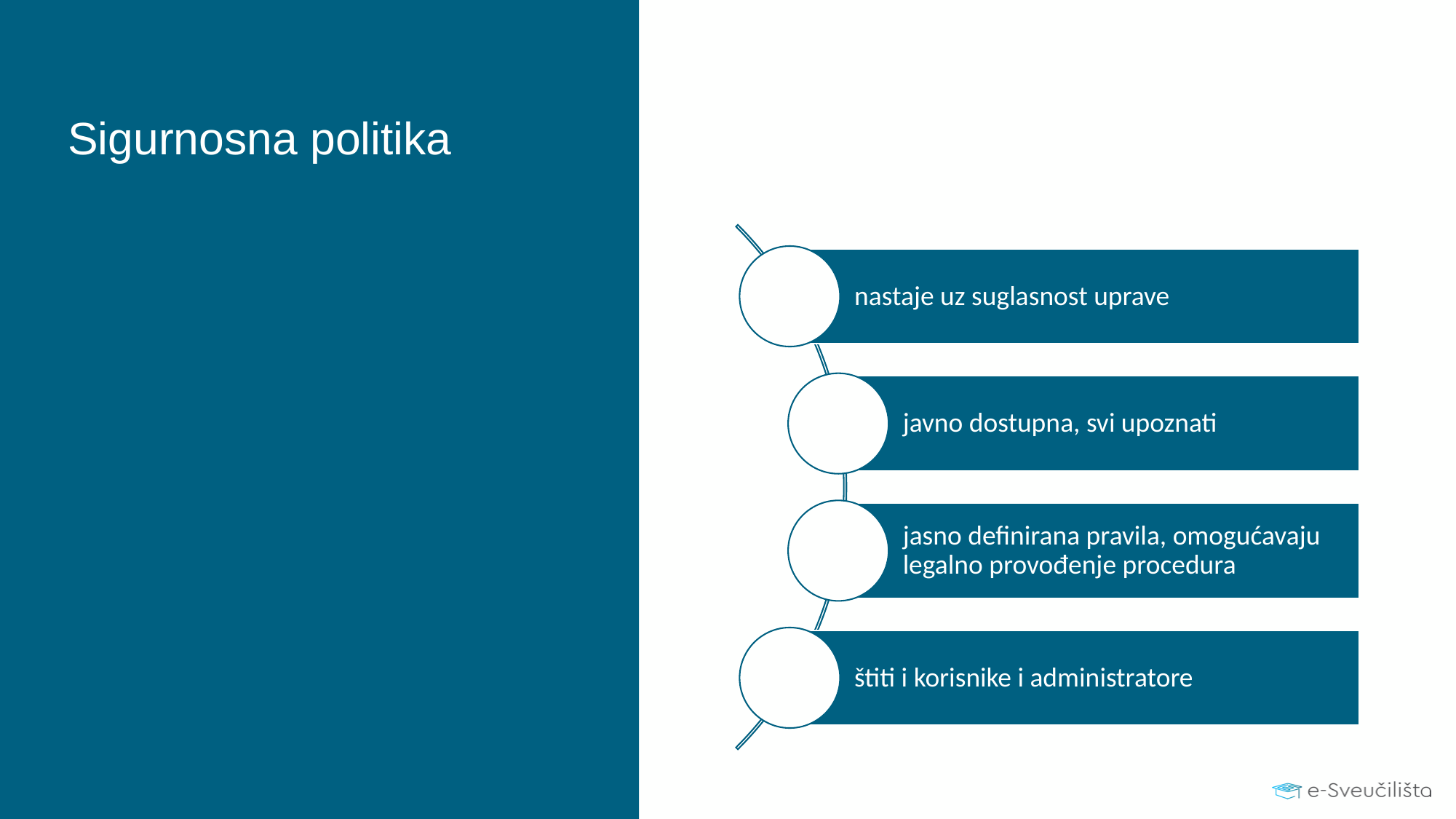

# Sigurnosna politika

nastaje uz suglasnost uprave

javno dostupna, svi upoznati

jasno definirana pravila, omogućavaju legalno provođenje procedura

štiti i korisnike i administratore